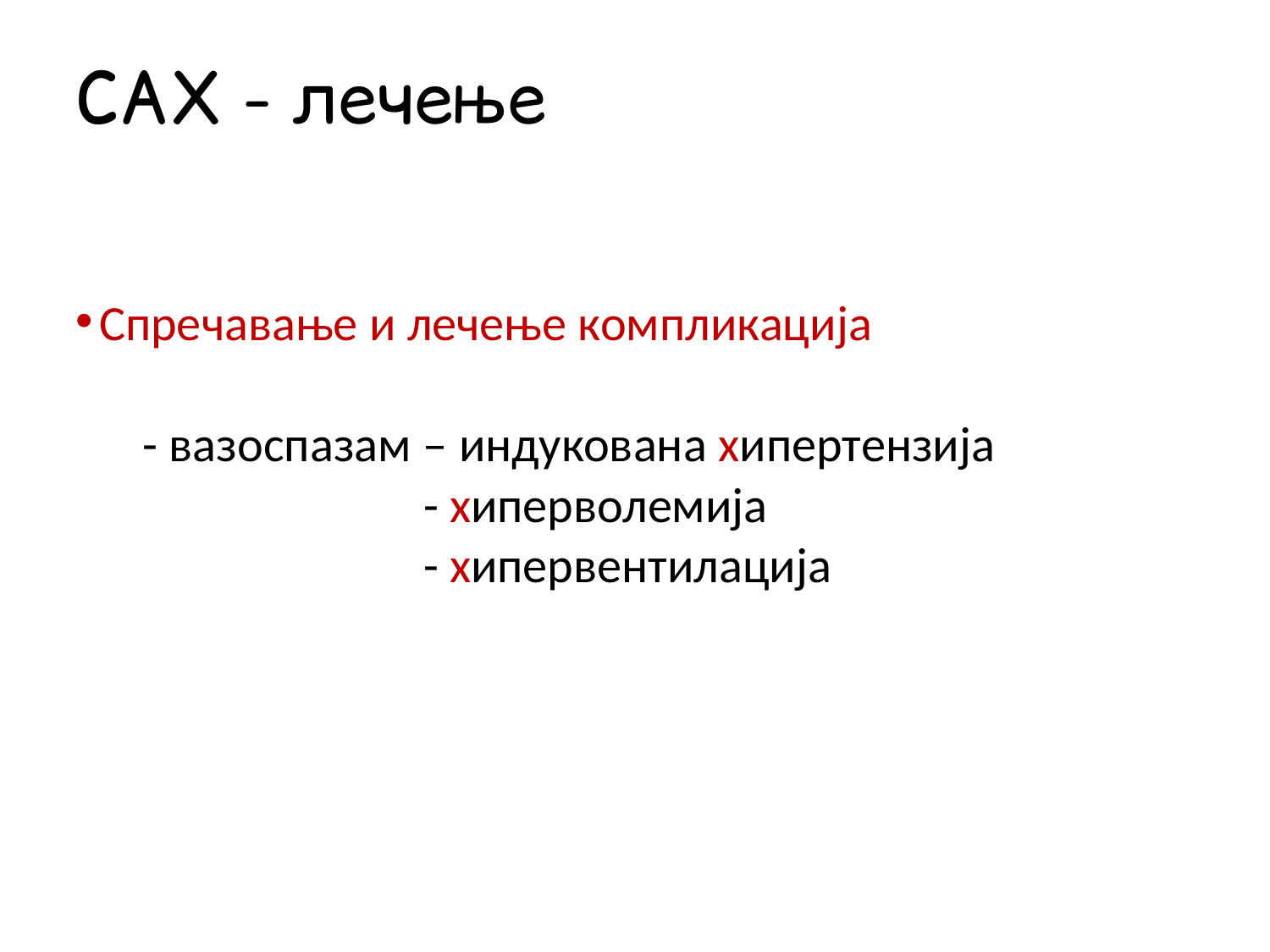

# САХ - лечење
Спречавање и лечење компликација

      - вазоспазам – индукована хипертензија
                               - хиперволемија
                               - хипервентилација